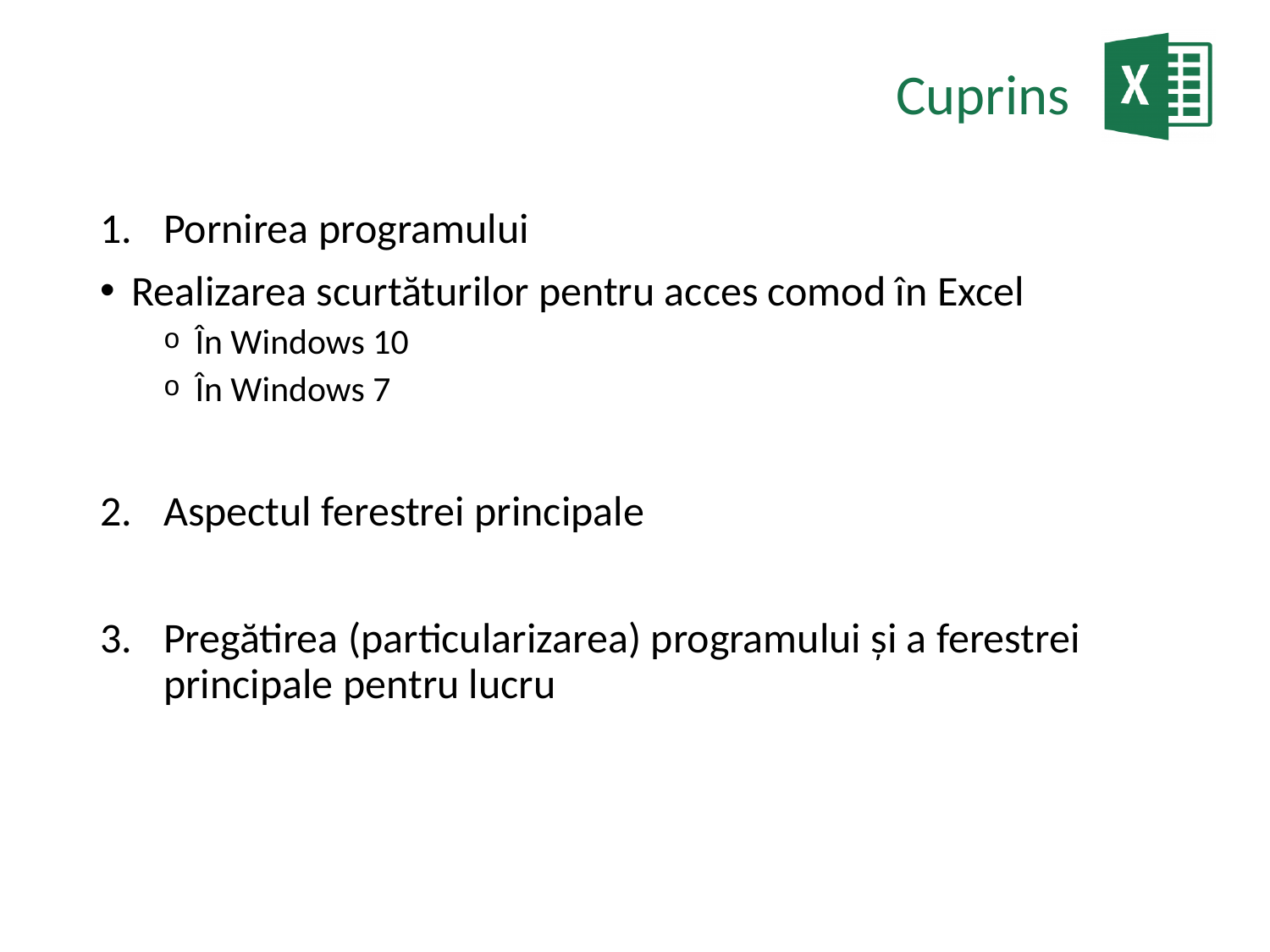

# Cuprins
Pornirea programului
Realizarea scurtăturilor pentru acces comod în Excel
În Windows 10
În Windows 7

Aspectul ferestrei principale

Pregătirea (particularizarea) programului şi a ferestrei principale pentru lucru